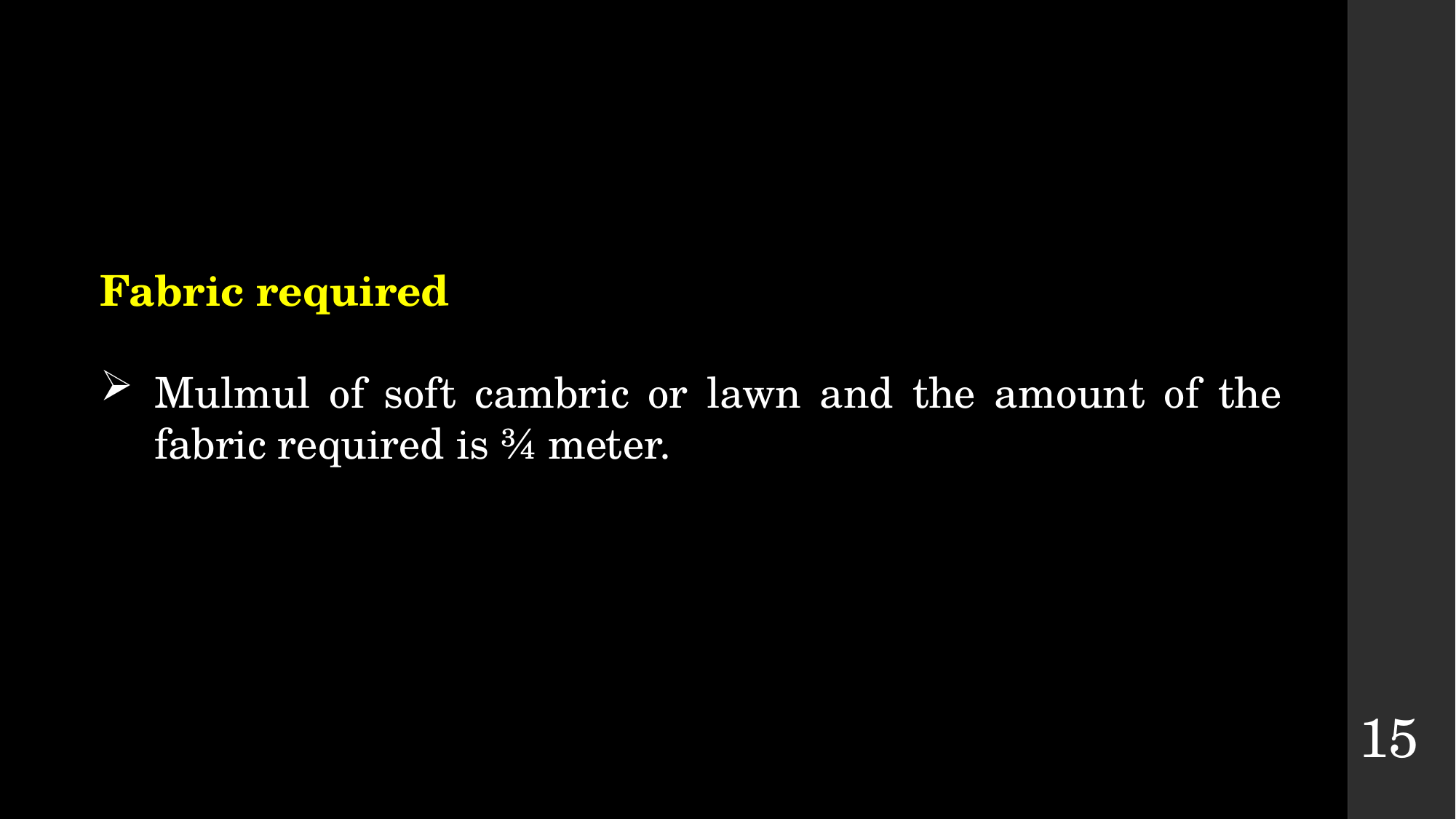

Fabric required

Mulmul of soft cambric or lawn and the amount of the fabric required is ¾ meter.
15